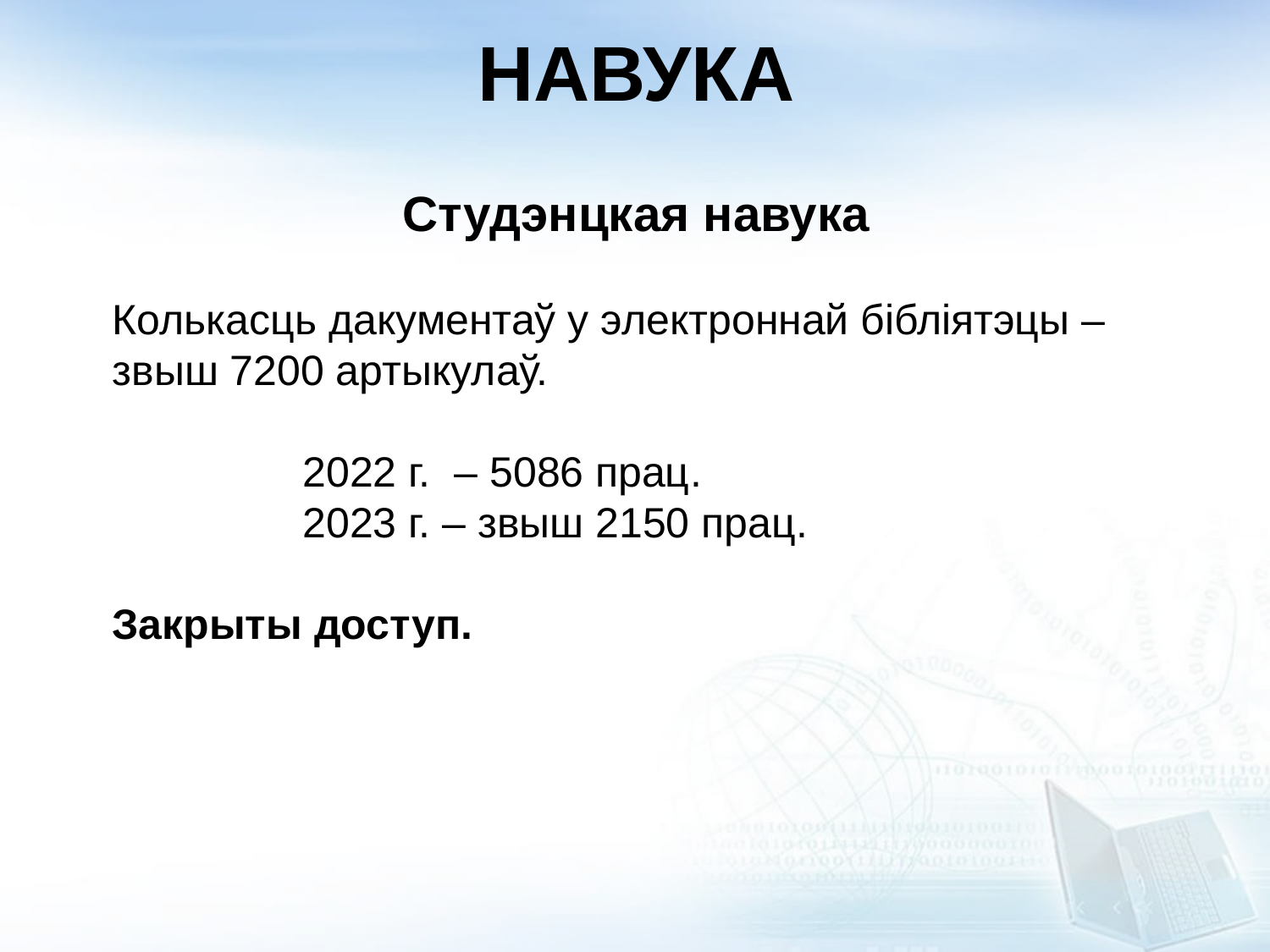

НАВУКА
Студэнцкая навука

Колькасць дакументаў у электроннай бібліятэцы –
звыш 7200 артыкулаў.

		2022 г. ­ – 5086 прац.
		2023 г. – звыш 2150 прац.

Закрыты доступ.